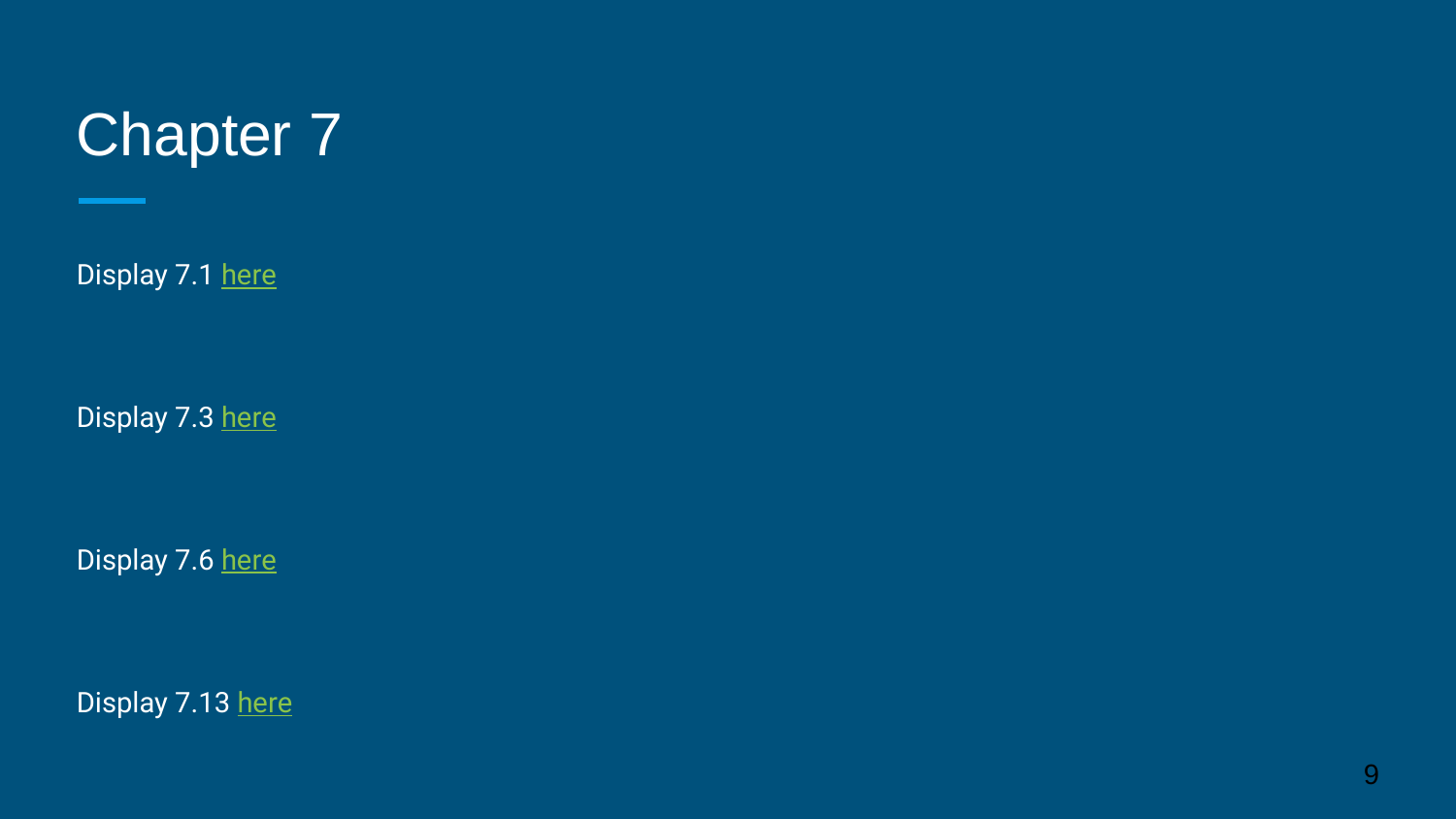

# Chapter 7
Display 7.1 here

Display 7.3 here

Display 7.6 here

Display 7.13 here
9